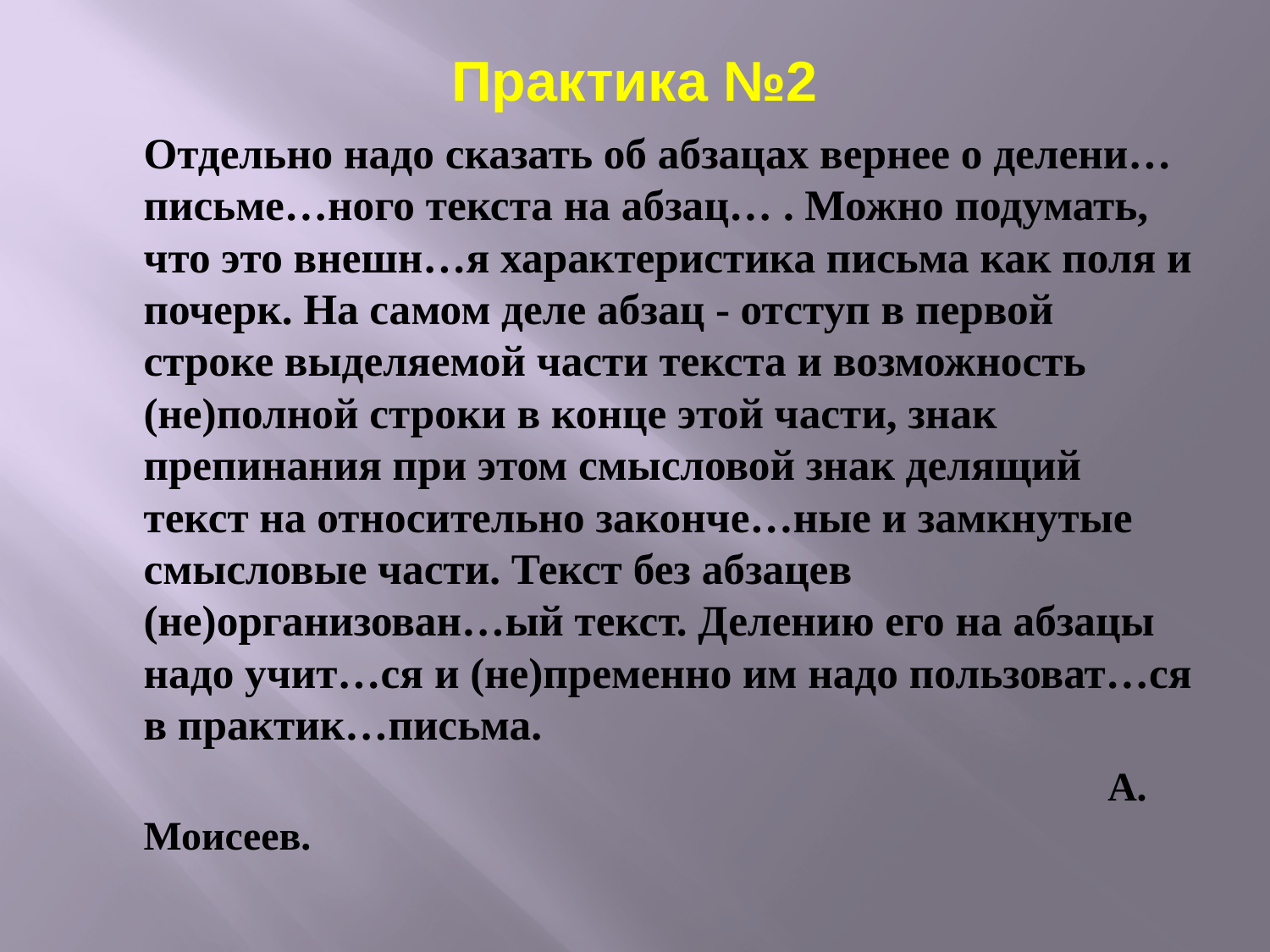

# Практика №2
	Отдельно надо сказать об абзацах вернее о делени… письме…ного текста на абзац… . Можно подумать, что это внешн…я характеристика письма как поля и почерк. На самом деле абзац - отступ в первой строке выделяемой части текста и возможность (не)полной строки в конце этой части, знак препинания при этом смысловой знак делящий текст на относительно законче…ные и замкнутые смысловые части. Текст без абзацев (не)организован…ый текст. Делению его на абзацы надо учит…ся и (не)пременно им надо пользоват…ся в практик…письма.
                                                                                              А. Моисеев.